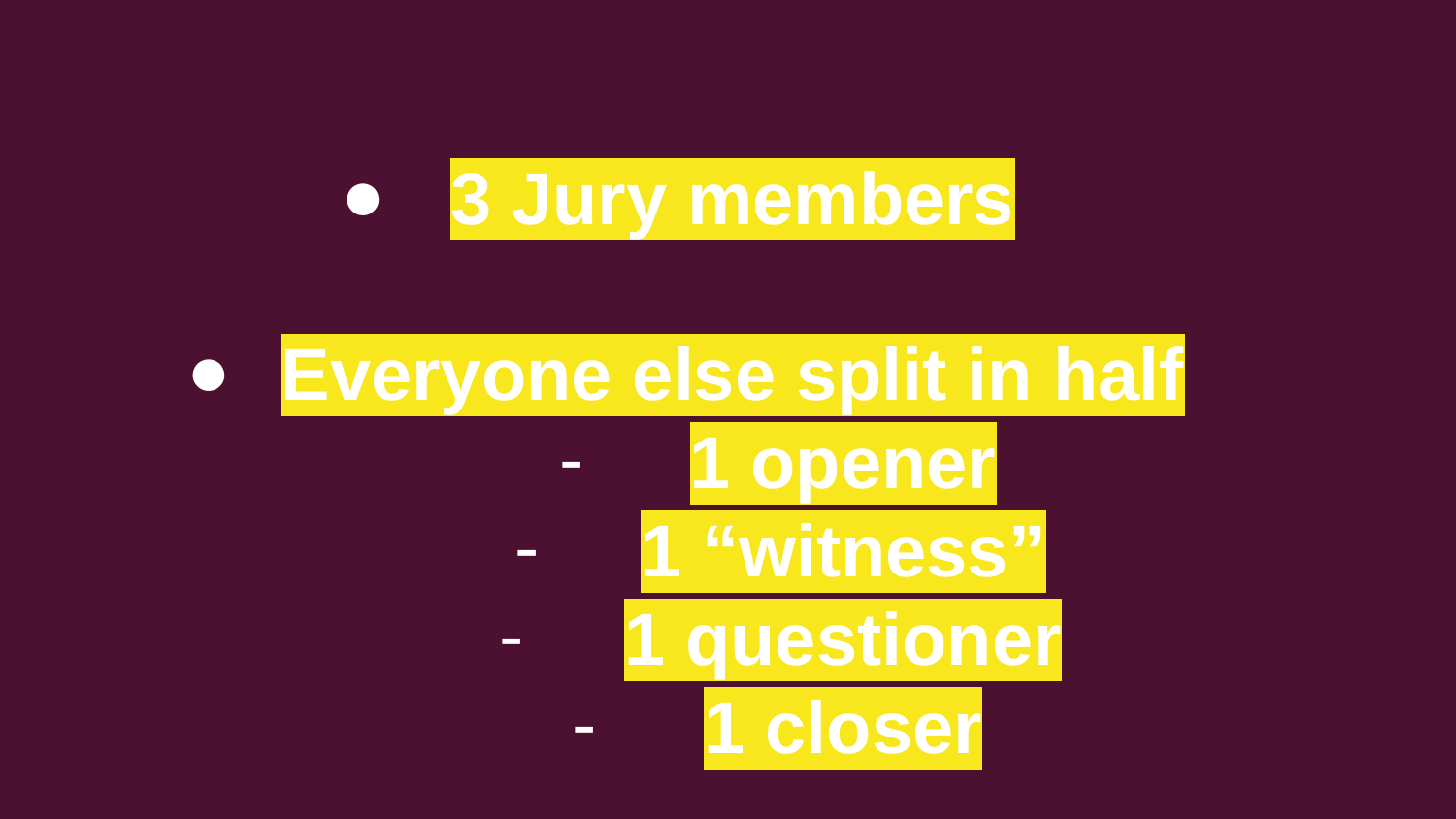

# 3 Jury members

Everyone else split in half
1 opener
1 “witness”
1 questioner
1 closer